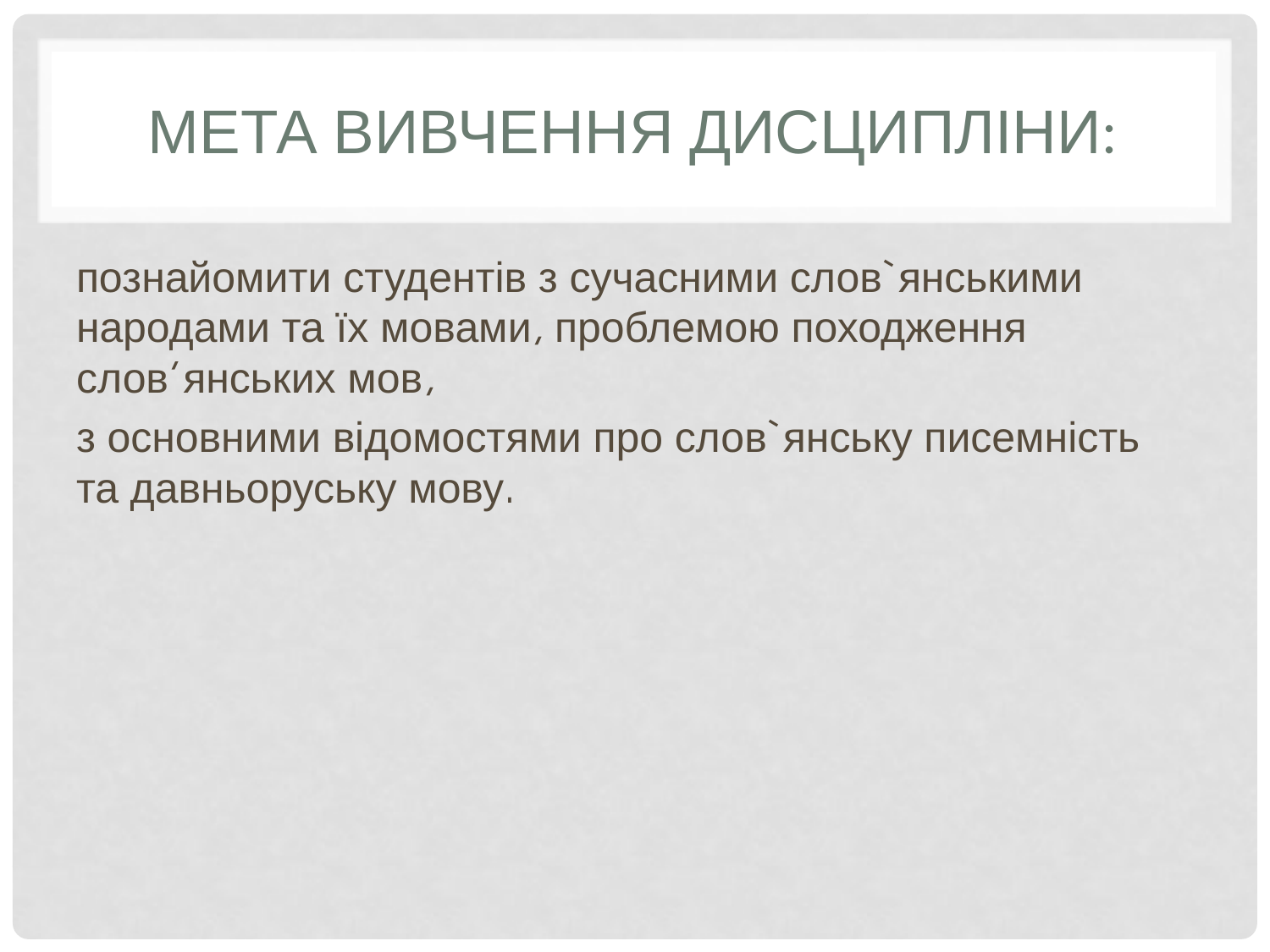

# МЕТА ВИВЧЕННЯ ДИСЦИПЛІНИ:
познайомити студентів з сучасними слов`янськими народами та їх мовами, проблемою походження слов’янських мов,
з основними відомостями про слов`янську писемність та давньоруську мову.